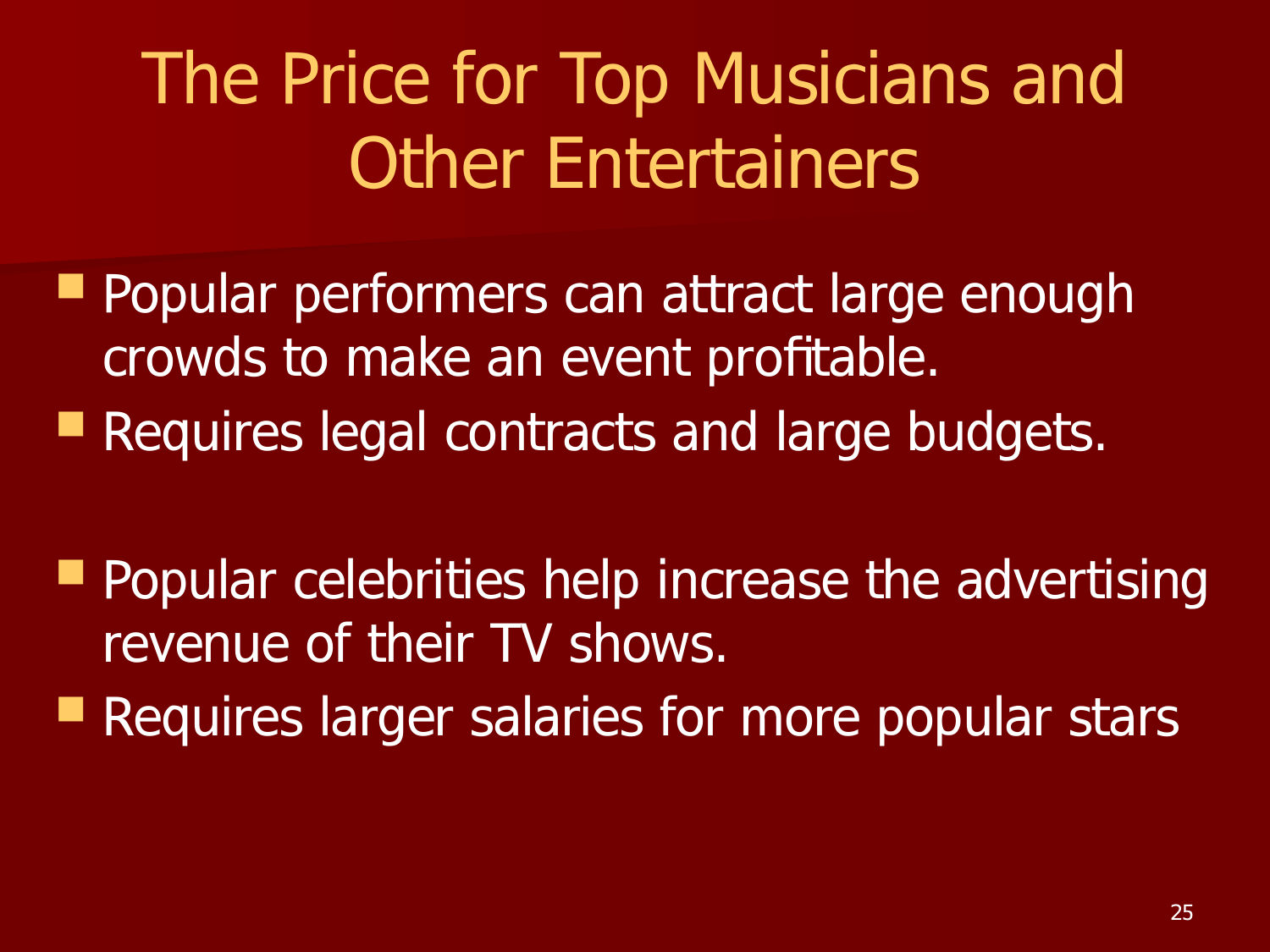

# The Price for Top Musicians and Other Entertainers
Popular performers can attract large enough crowds to make an event profitable.
Requires legal contracts and large budgets.

Popular celebrities help increase the advertising revenue of their TV shows.
Requires larger salaries for more popular stars

25